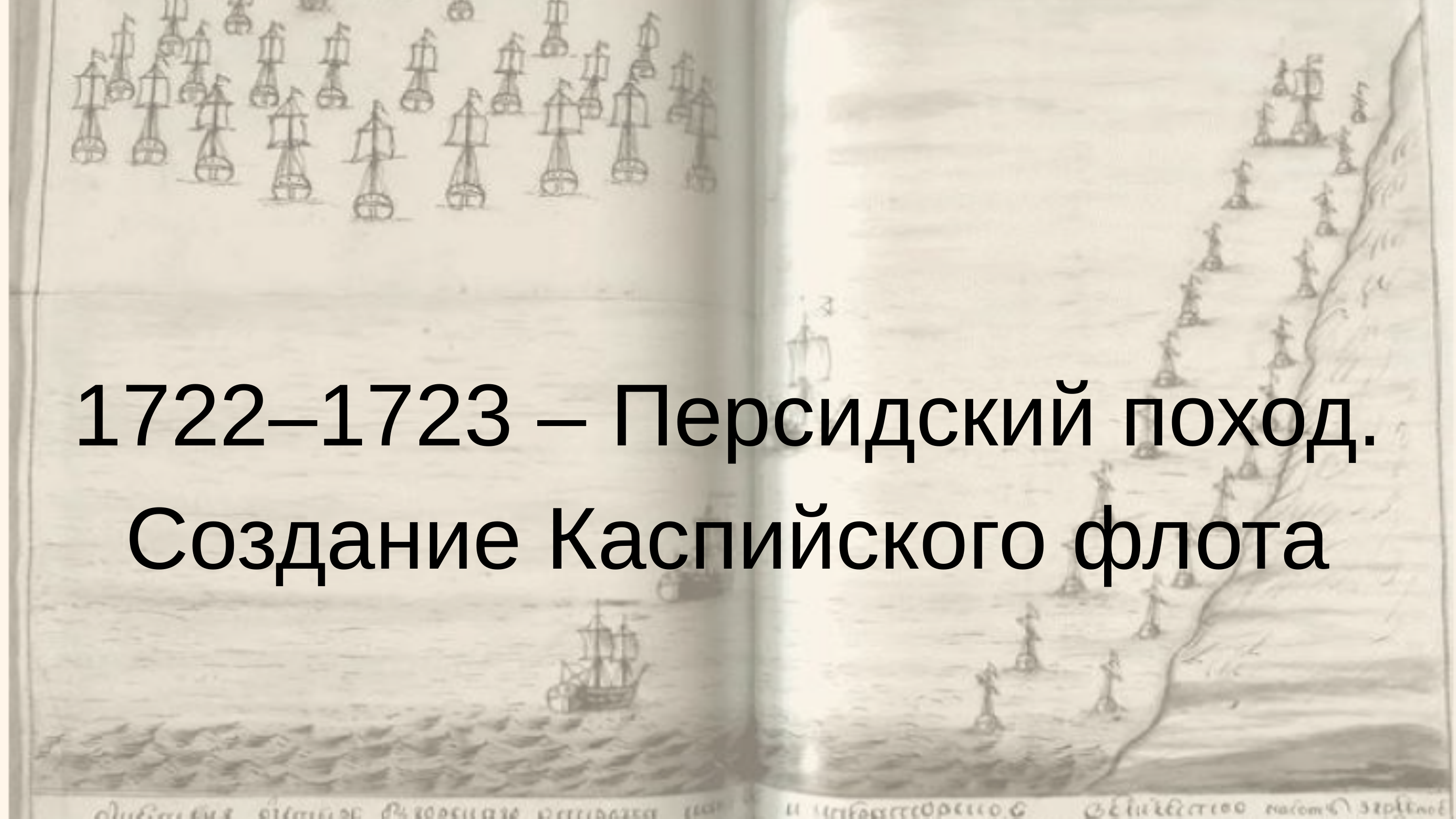

1722–1723 – Персидский поход. Создание Каспийского флота